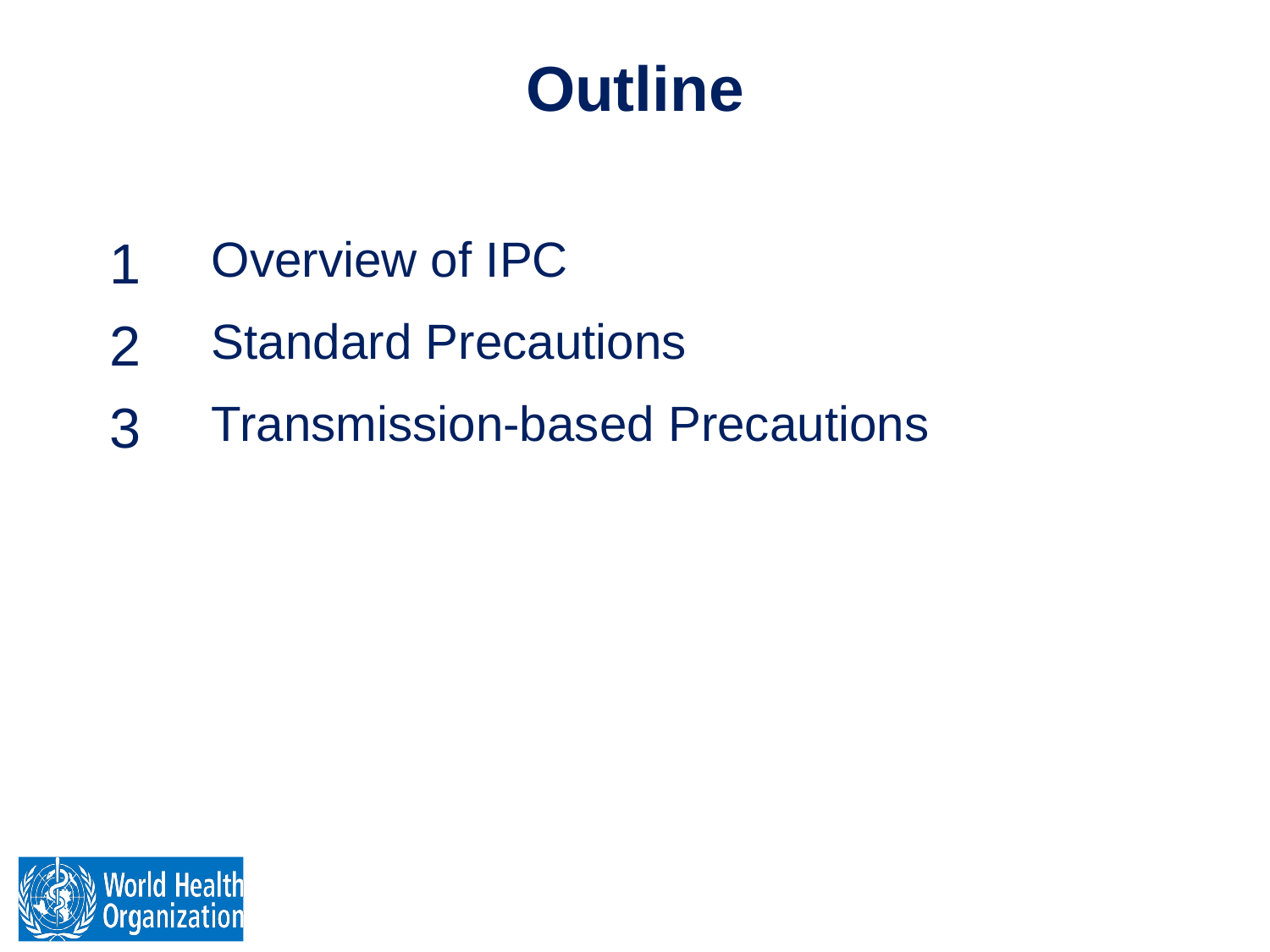

# Outline
| 1 | Overview of IPC |
| --- | --- |
| 2 | Standard Precautions |
| 3 | Transmission-based Precautions |
|  |  |
|  |  |
|  |  |
|  |  |